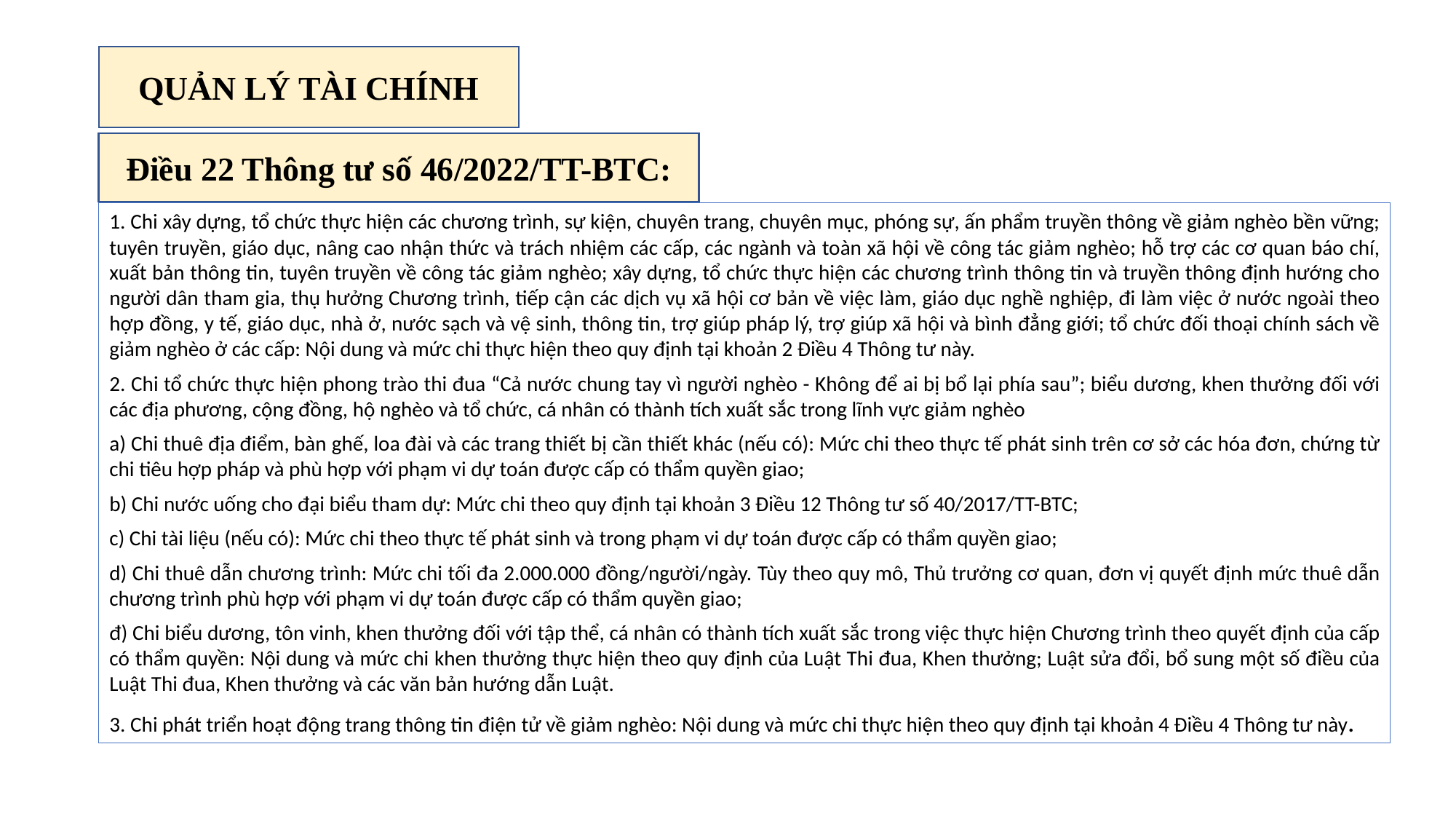

QUẢN LÝ TÀI CHÍNH
Điều 22 Thông tư số 46/2022/TT-BTC:
1. Chi xây dựng, tổ chức thực hiện các chương trình, sự kiện, chuyên trang, chuyên mục, phóng sự, ấn phẩm truyền thông về giảm nghèo bền vững; tuyên truyền, giáo dục, nâng cao nhận thức và trách nhiệm các cấp, các ngành và toàn xã hội về công tác giảm nghèo; hỗ trợ các cơ quan báo chí, xuất bản thông tin, tuyên truyền về công tác giảm nghèo; xây dựng, tổ chức thực hiện các chương trình thông tin và truyền thông định hướng cho người dân tham gia, thụ hưởng Chương trình, tiếp cận các dịch vụ xã hội cơ bản về việc làm, giáo dục nghề nghiệp, đi làm việc ở nước ngoài theo hợp đồng, y tế, giáo dục, nhà ở, nước sạch và vệ sinh, thông tin, trợ giúp pháp lý, trợ giúp xã hội và bình đẳng giới; tổ chức đối thoại chính sách về giảm nghèo ở các cấp: Nội dung và mức chi thực hiện theo quy định tại khoản 2 Điều 4 Thông tư này.
2. Chi tổ chức thực hiện phong trào thi đua “Cả nước chung tay vì người nghèo - Không để ai bị bổ lại phía sau”; biểu dương, khen thưởng đối với các địa phương, cộng đồng, hộ nghèo và tổ chức, cá nhân có thành tích xuất sắc trong lĩnh vực giảm nghèo
a) Chi thuê địa điểm, bàn ghế, loa đài và các trang thiết bị cần thiết khác (nếu có): Mức chi theo thực tế phát sinh trên cơ sở các hóa đơn, chứng từ chi tiêu hợp pháp và phù hợp với phạm vi dự toán được cấp có thẩm quyền giao;
b) Chi nước uống cho đại biểu tham dự: Mức chi theo quy định tại khoản 3 Điều 12 Thông tư số 40/2017/TT-BTC;
c) Chi tài liệu (nếu có): Mức chi theo thực tế phát sinh và trong phạm vi dự toán được cấp có thẩm quyền giao;
d) Chi thuê dẫn chương trình: Mức chi tối đa 2.000.000 đồng/người/ngày. Tùy theo quy mô, Thủ trưởng cơ quan, đơn vị quyết định mức thuê dẫn chương trình phù hợp với phạm vi dự toán được cấp có thẩm quyền giao;
đ) Chi biểu dương, tôn vinh, khen thưởng đối với tập thể, cá nhân có thành tích xuất sắc trong việc thực hiện Chương trình theo quyết định của cấp có thẩm quyền: Nội dung và mức chi khen thưởng thực hiện theo quy định của Luật Thi đua, Khen thưởng; Luật sửa đổi, bổ sung một số điều của Luật Thi đua, Khen thưởng và các văn bản hướng dẫn Luật.
3. Chi phát triển hoạt động trang thông tin điện tử về giảm nghèo: Nội dung và mức chi thực hiện theo quy định tại khoản 4 Điều 4 Thông tư này.